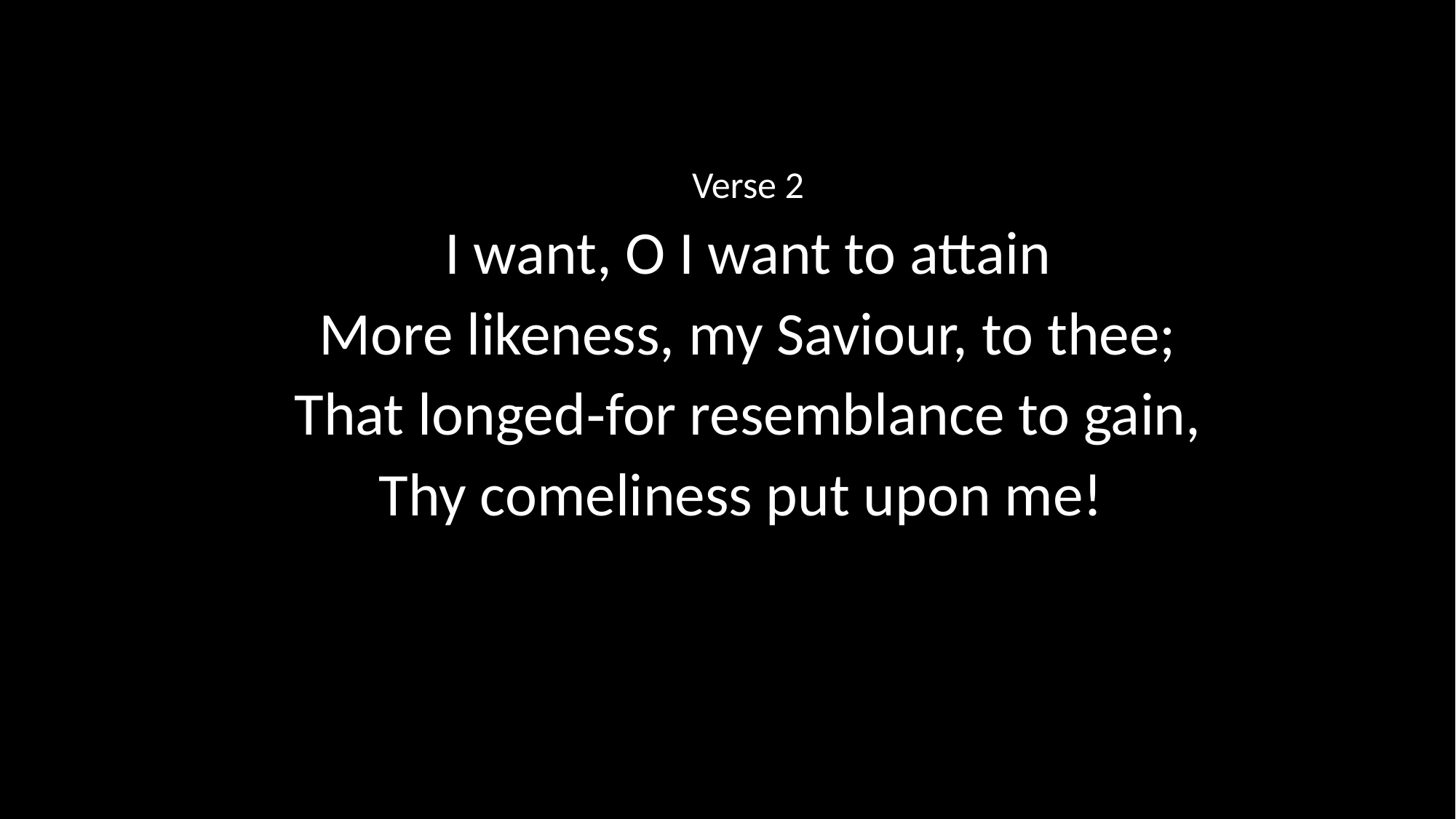

Verse 2
I want, O I want to attain
More likeness, my Saviour, to thee;
That longed‑for resemblance to gain,
Thy comeliness put upon me!